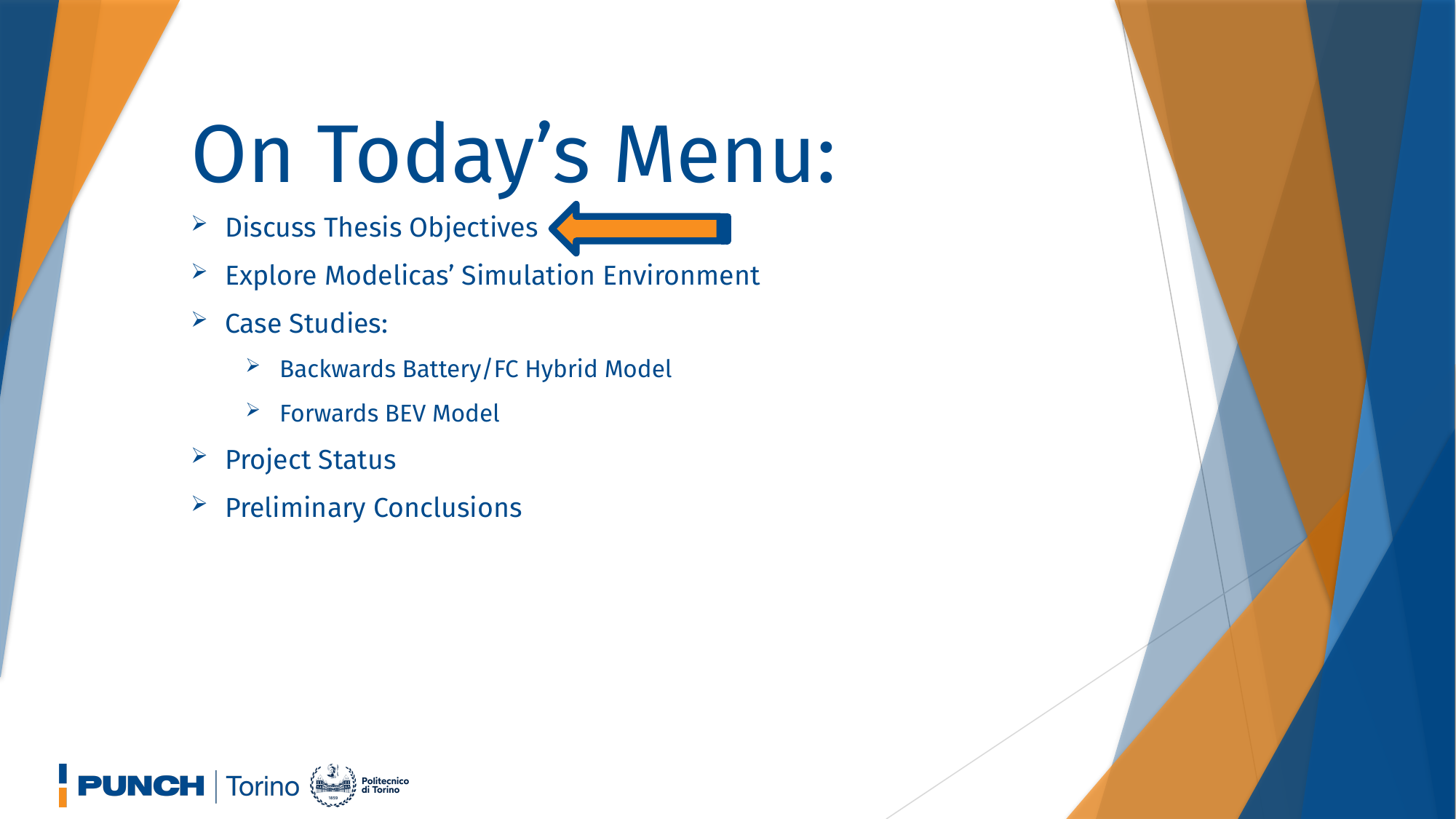

# On Today’s Menu:

Discuss Thesis Objectives
Explore Modelicas’ Simulation Environment
Case Studies:
Backwards Battery/FC Hybrid Model
Forwards BEV Model
Project Status
Preliminary Conclusions